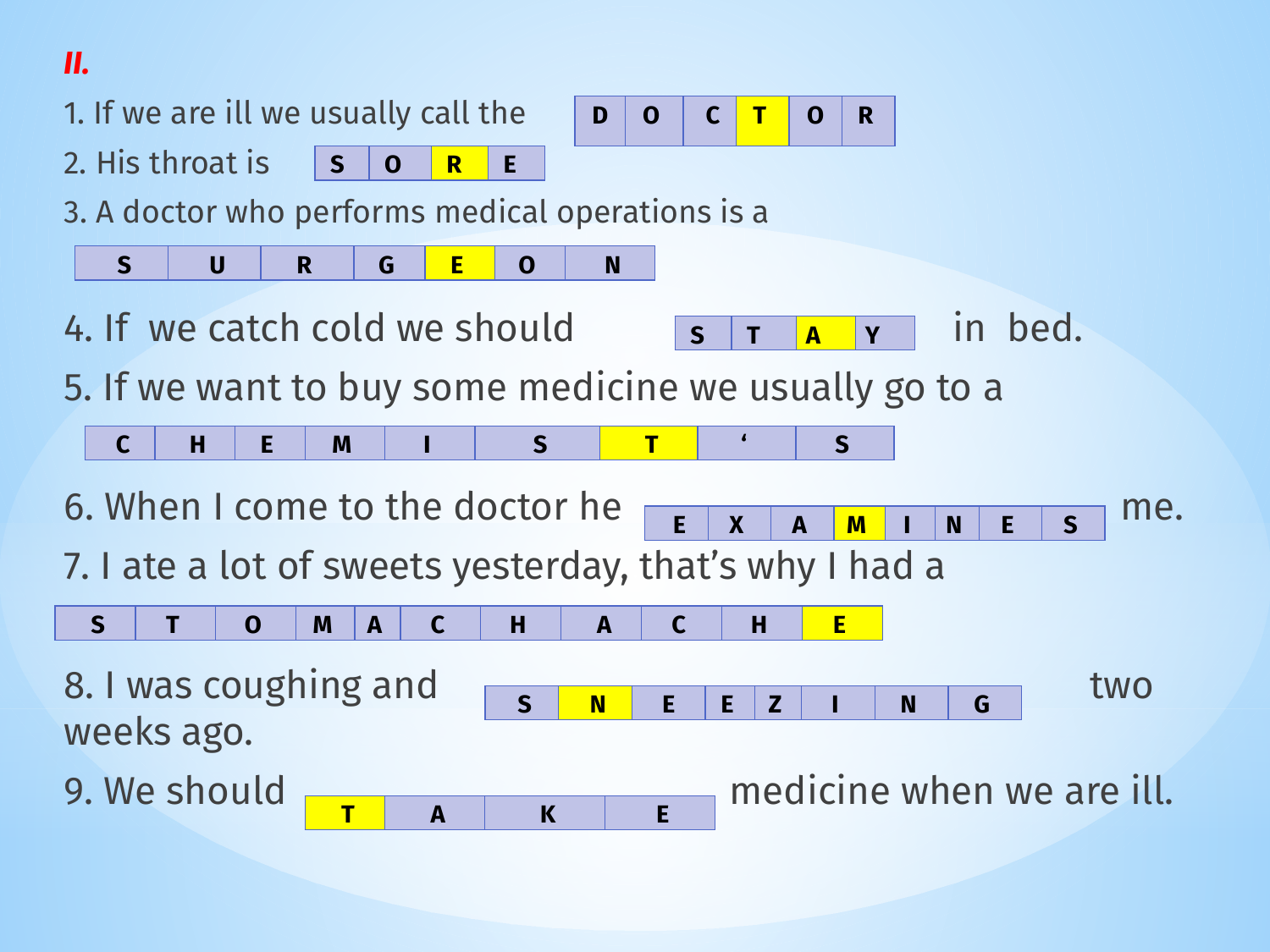

II.
1. If we are ill we usually call the
2. His throat is
3. A doctor who performs medical operations is a

4. If  we catch cold we should 			in  bed.
5. If we want to buy some medicine we usually go to а

6. When I come to the doctor he				    me.
7. I ate a lot of sweets yesterday, that’s why I had a

8. I was coughing and						 two weeks ago.
9. We should				   medicine when we are ill.

| D | O | C | T | O | R |
| --- | --- | --- | --- | --- | --- |
| S | O | R | E |
| --- | --- | --- | --- |
| S | U | R | G | E | O | N |
| --- | --- | --- | --- | --- | --- | --- |
| S | T | A | Y |
| --- | --- | --- | --- |
| C | H | E | M | I | S | T | ‘ | S |
| --- | --- | --- | --- | --- | --- | --- | --- | --- |
| E | X | A | M | I | N | E | S |
| --- | --- | --- | --- | --- | --- | --- | --- |
| S | T | O | M | A | C | H | A | C | H | E |
| --- | --- | --- | --- | --- | --- | --- | --- | --- | --- | --- |
| S | N | E | E | Z | I | N | G |
| --- | --- | --- | --- | --- | --- | --- | --- |
| T | A | K | E |
| --- | --- | --- | --- |